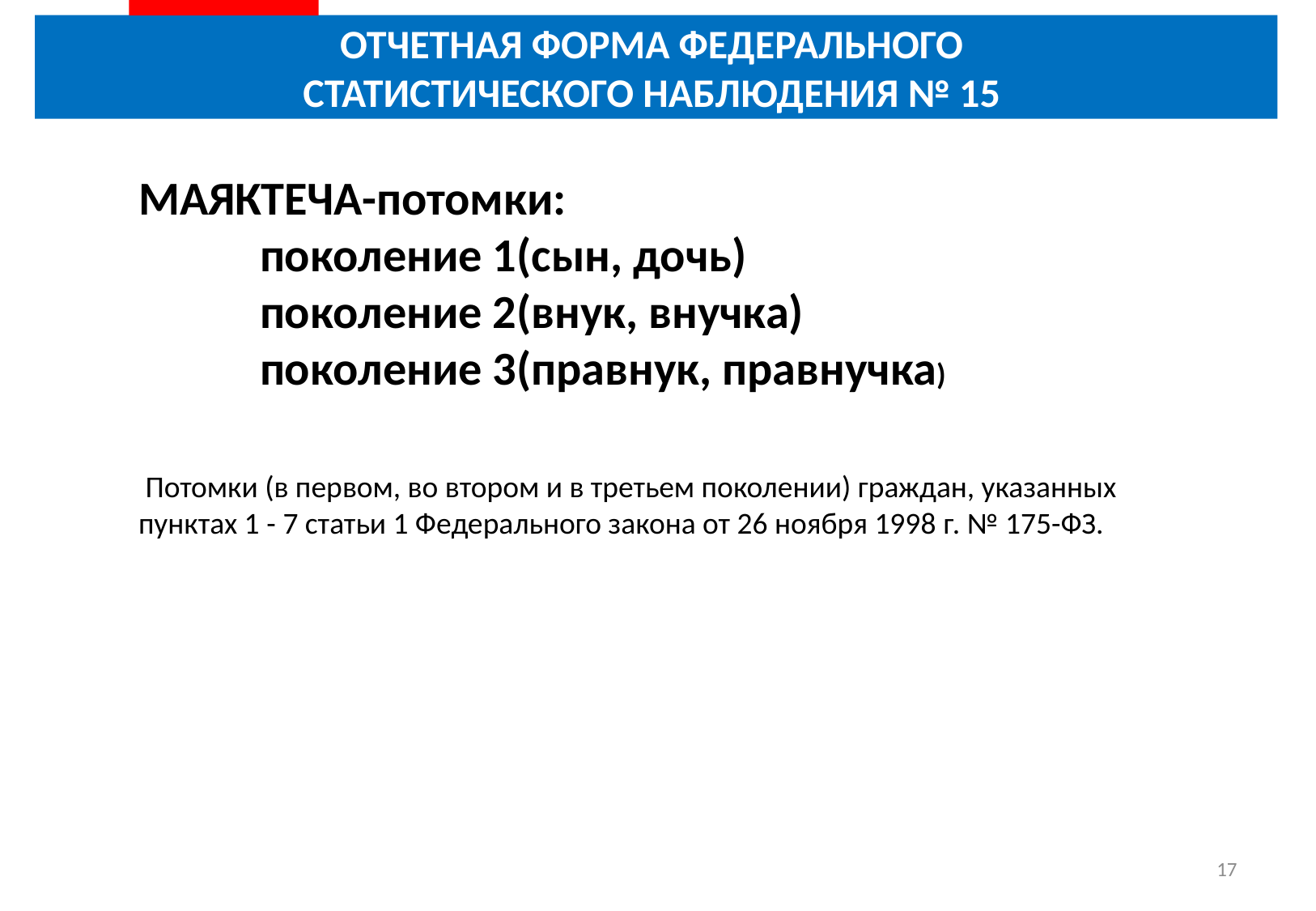

# ОТЧЕТНАЯ ФОРМА ФЕДЕРАЛЬНОГО СТАТИСТИЧЕСКОГО НАБЛЮДЕНИЯ № 15
МАЯКТЕЧА-потомки:
	поколение 1(сын, дочь)
 	поколение 2(внук, внучка)
 	поколение 3(правнук, правнучка)

 Потомки (в первом, во втором и в третьем поколении) граждан, указанных пунктах 1 - 7 статьи 1 Федерального закона от 26 ноября 1998 г. № 175-ФЗ.

17